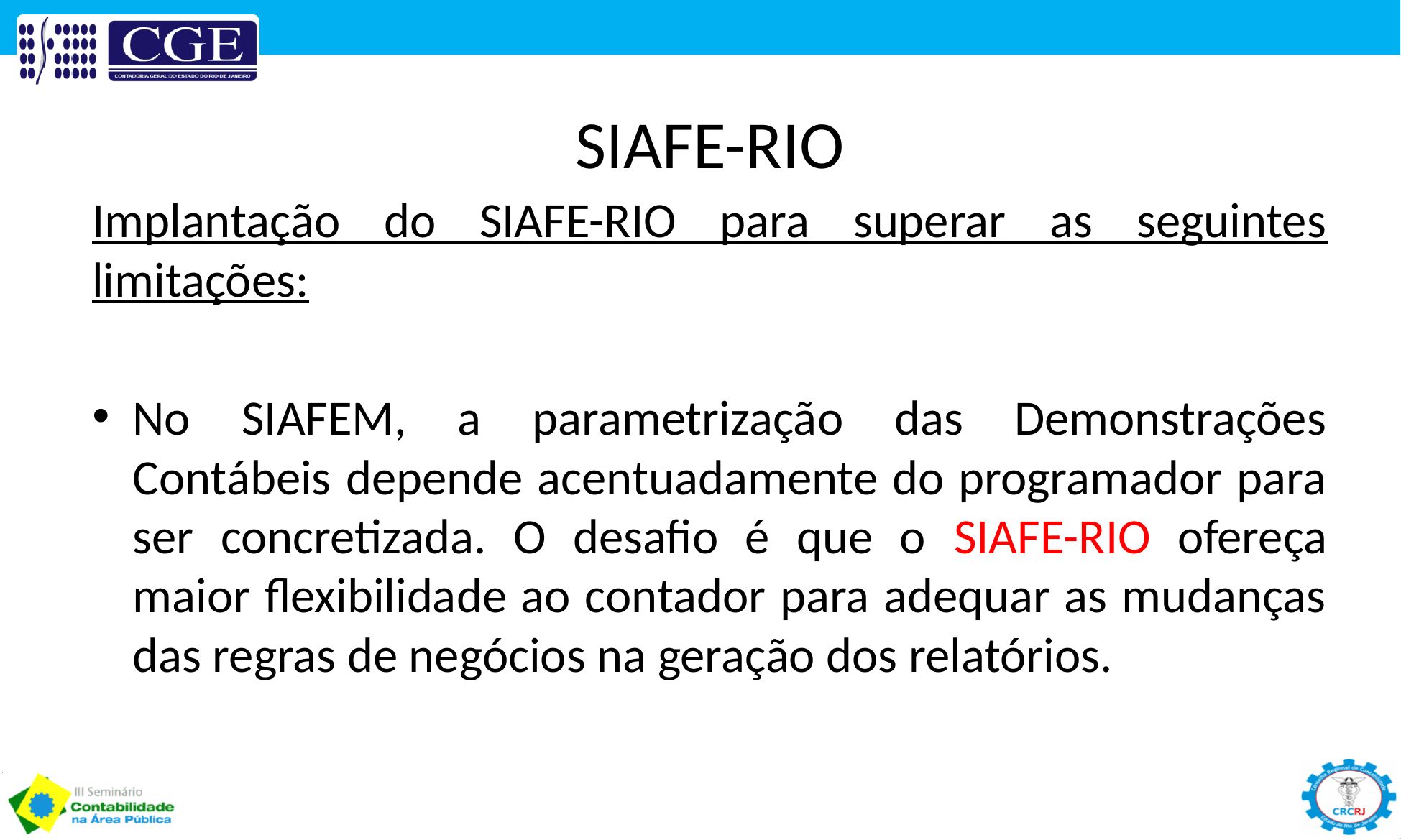

SIAFE-RIO
Implantação do SIAFE-RIO para superar as seguintes limitações:

No SIAFEM, a parametrização das Demonstrações Contábeis depende acentuadamente do programador para ser concretizada. O desafio é que o SIAFE-RIO ofereça maior flexibilidade ao contador para adequar as mudanças das regras de negócios na geração dos relatórios.